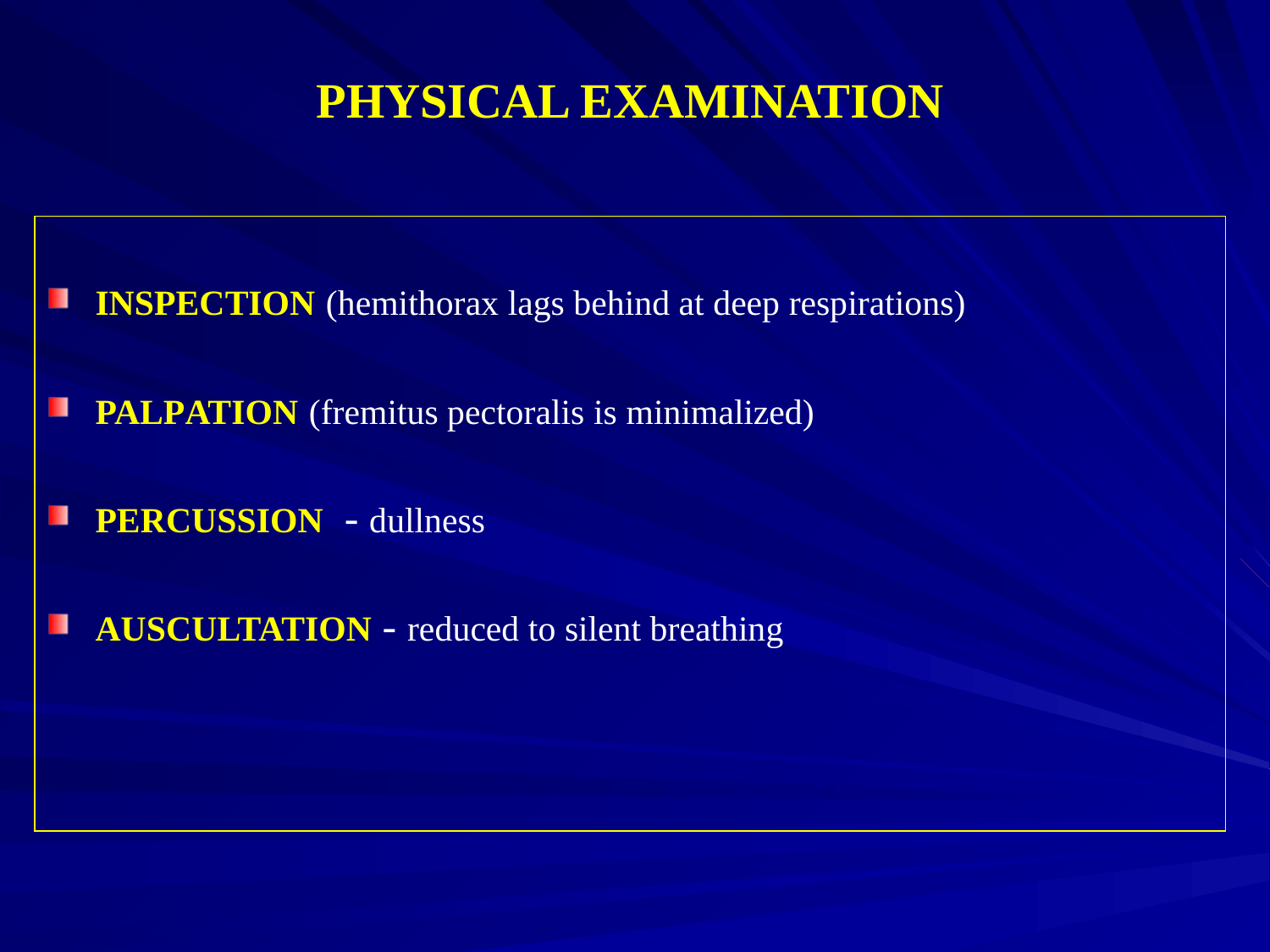

# PHYSICAL EXAMINATION

INSPECTION (hemithorax lags behind at deep respirations)

PALPATION (fremitus pectoralis is minimalized)

PERCUSSION  - dullness

AUSCULTATION - reduced to silent breathing